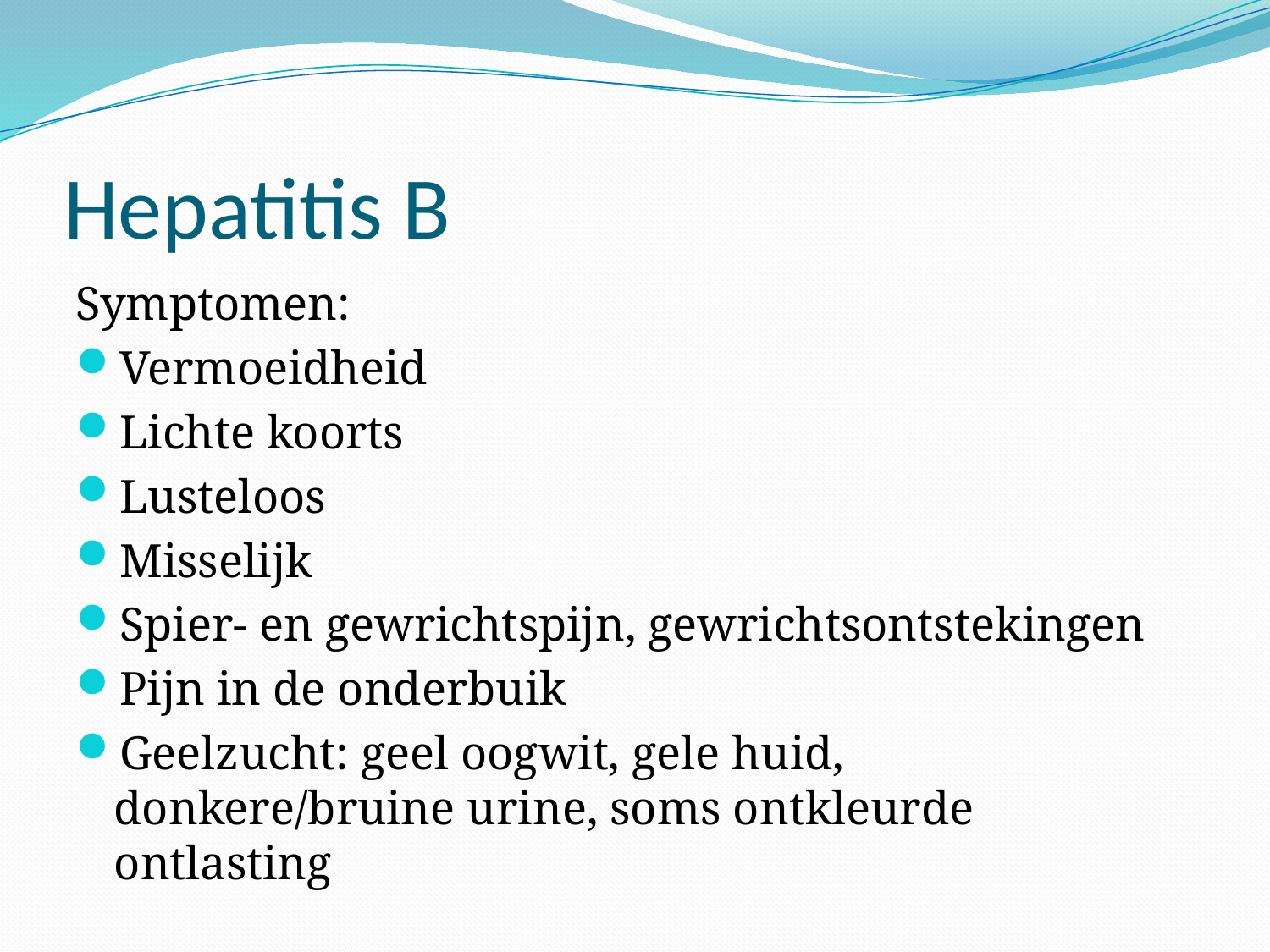

# Hepatitis B
Symptomen:
Vermoeidheid
Lichte koorts
Lusteloos
Misselijk
Spier- en gewrichtspijn, gewrichtsontstekingen
Pijn in de onderbuik
Geelzucht: geel oogwit, gele huid, donkere/bruine urine, soms ontkleurde ontlasting